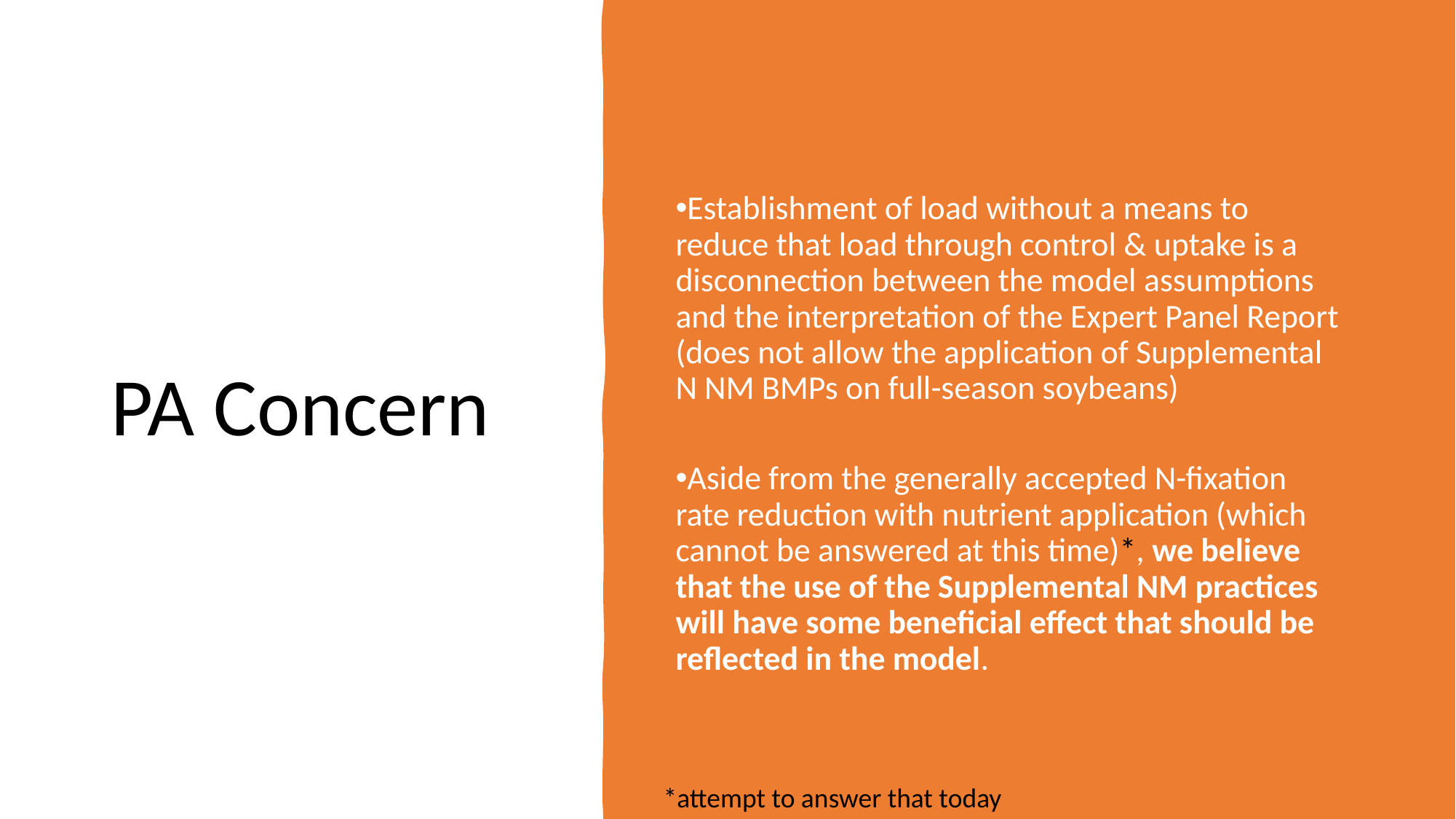

# PA Concern

Establishment of load without a means to reduce that load through control & uptake is a disconnection between the model assumptions and the interpretation of the Expert Panel Report (does not allow the application of Supplemental N NM BMPs on full-season soybeans)

Aside from the generally accepted N-fixation rate reduction with nutrient application (which cannot be answered at this time)*, we believe that the use of the Supplemental NM practices will have some beneficial effect that should be reflected in the model.
*attempt to answer that today